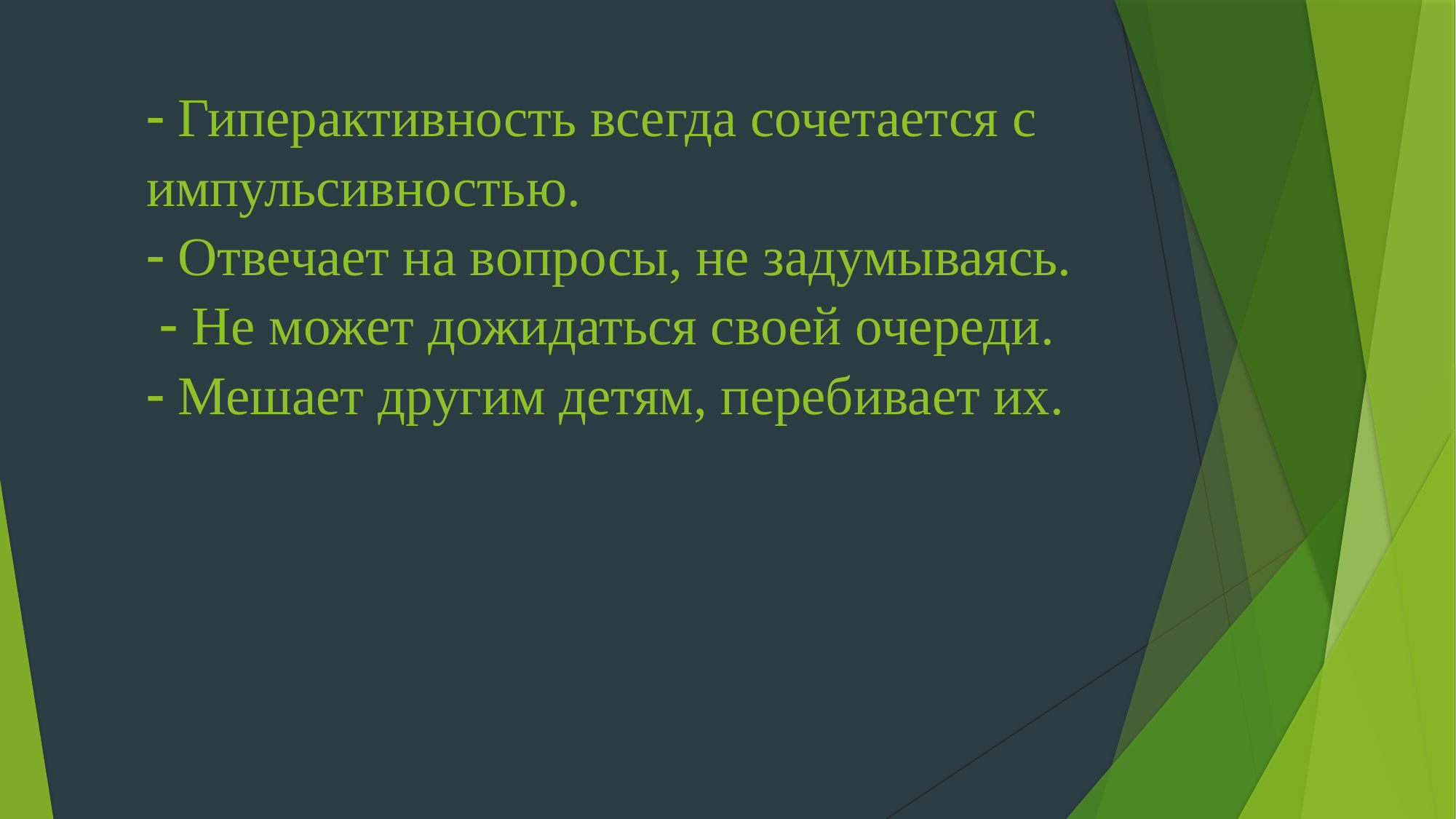

# − Гиперактивность всегда сочетается с импульсивностью. − Отвечает на вопросы, не задумываясь. − Не может дожидаться своей очереди. − Мешает другим детям, перебивает их.